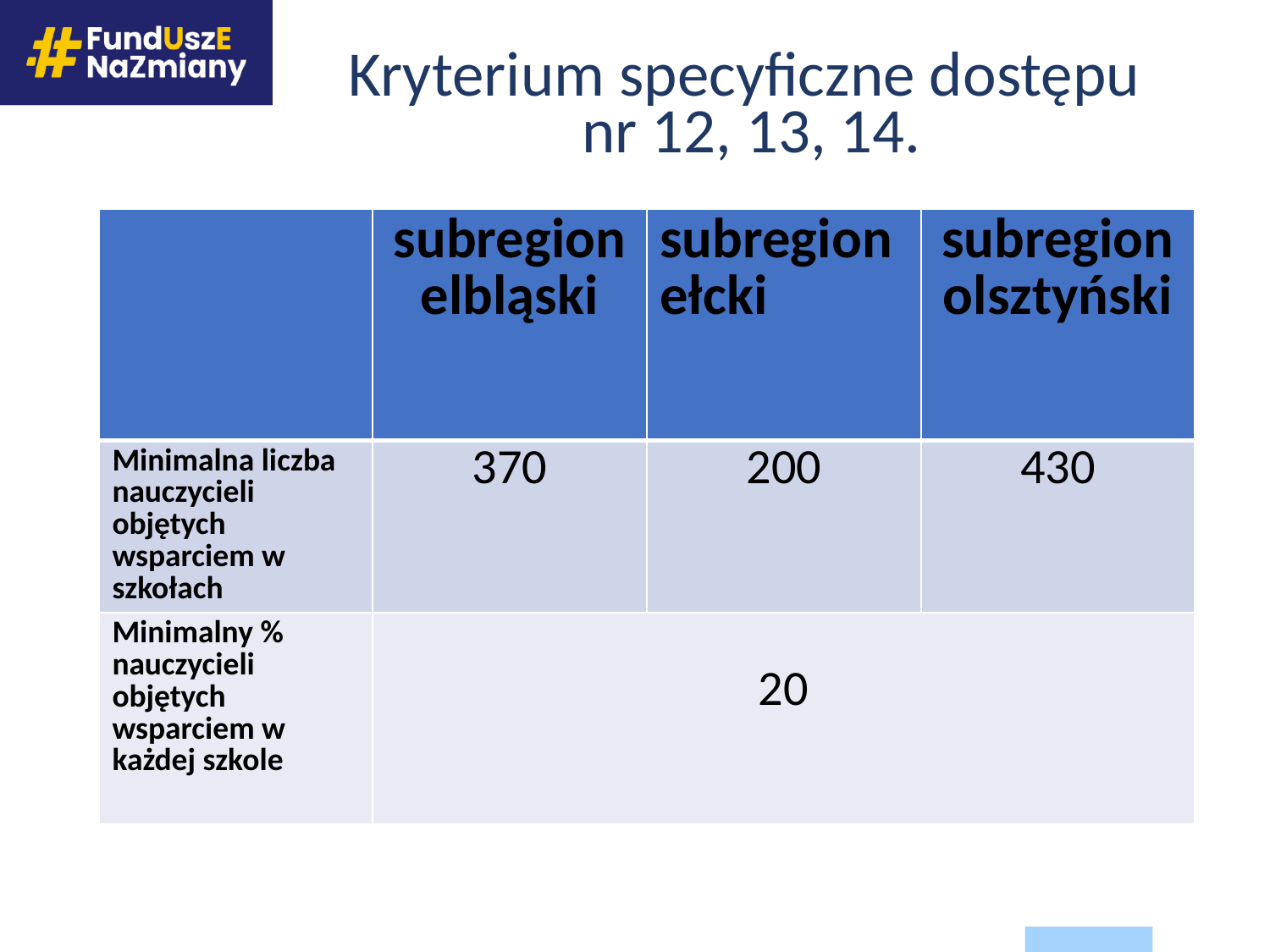

Kryterium specyficzne dostępu
nr 12, 13, 14.
|  | subregion elbląski | subregion ełcki | subregion olsztyński |
| --- | --- | --- | --- |
| Minimalna liczba nauczycieli objętych wsparciem w szkołach | 370 | 200 | 430 |
| Minimalny % nauczycieli objętych wsparciem w każdej szkole | 20 |  |  |